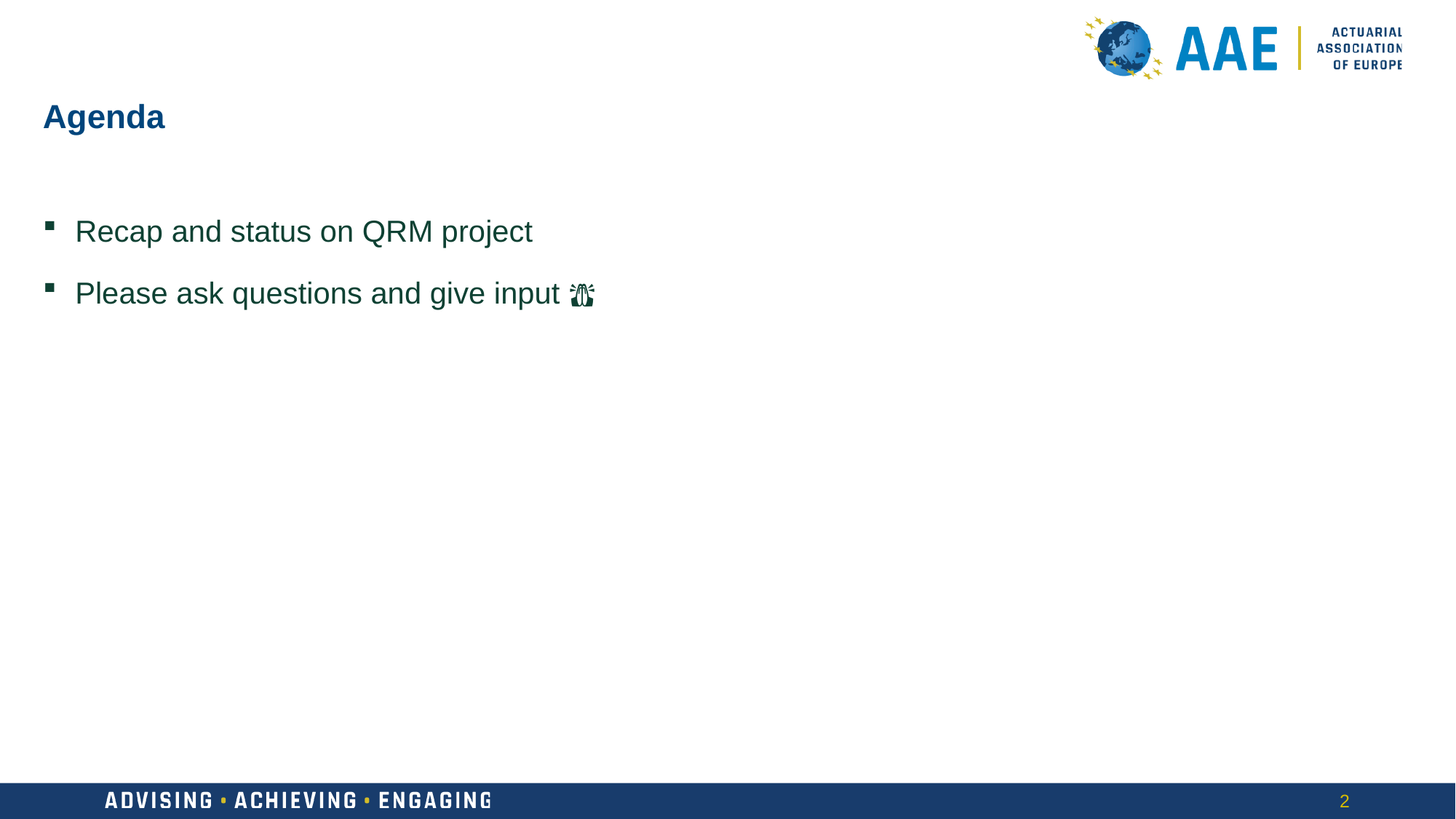

# Agenda
Recap and status on QRM project
Please ask questions and give input 🙏
2